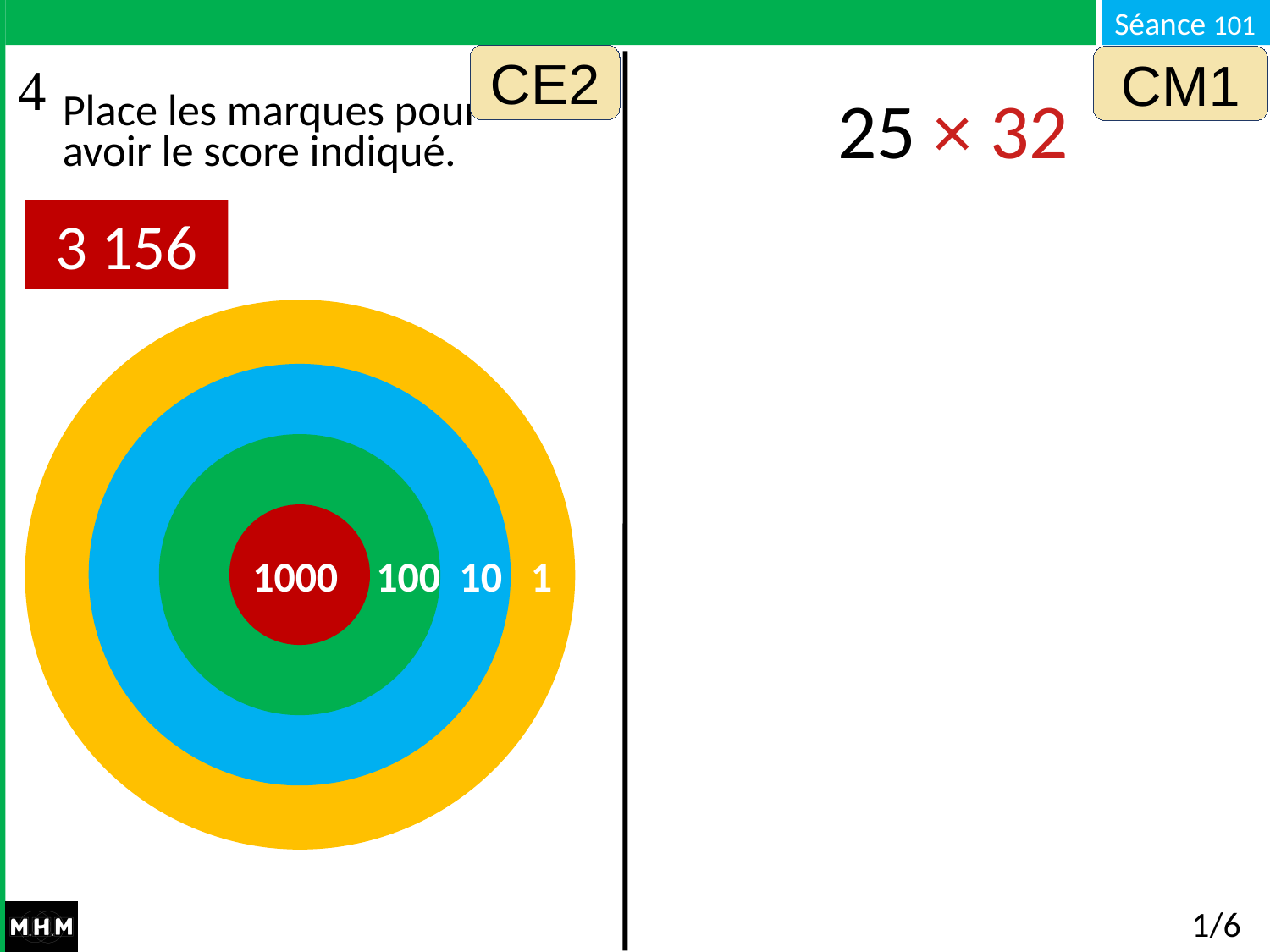

CE2
CM1

# Place les marques pour avoir le score indiqué.
25 × 32
3 156

 1000    100  10   1
1/6